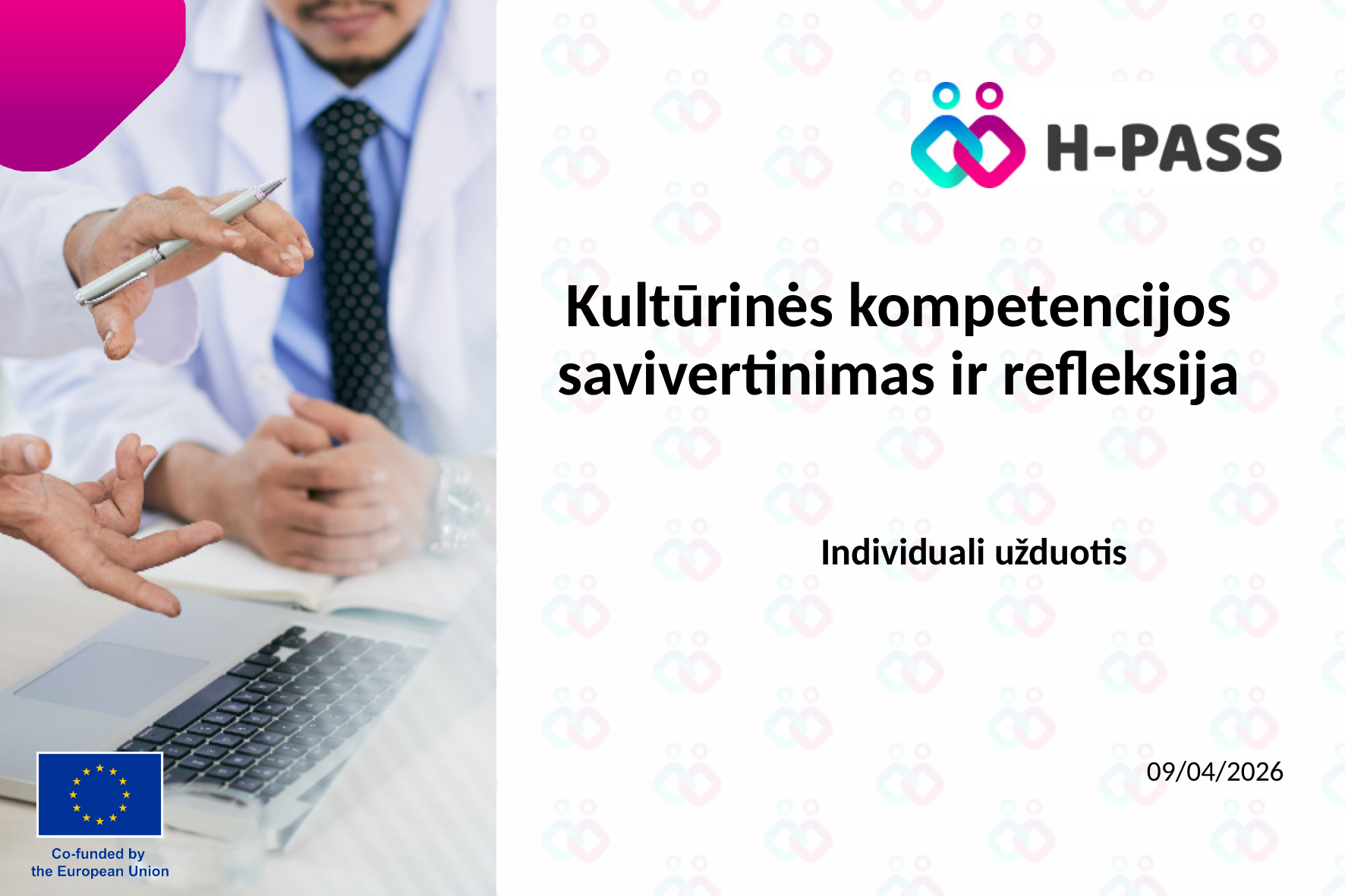

# Kultūrinės kompetencijos savivertinimas ir refleksija
Individuali užduotis
09/04/2026